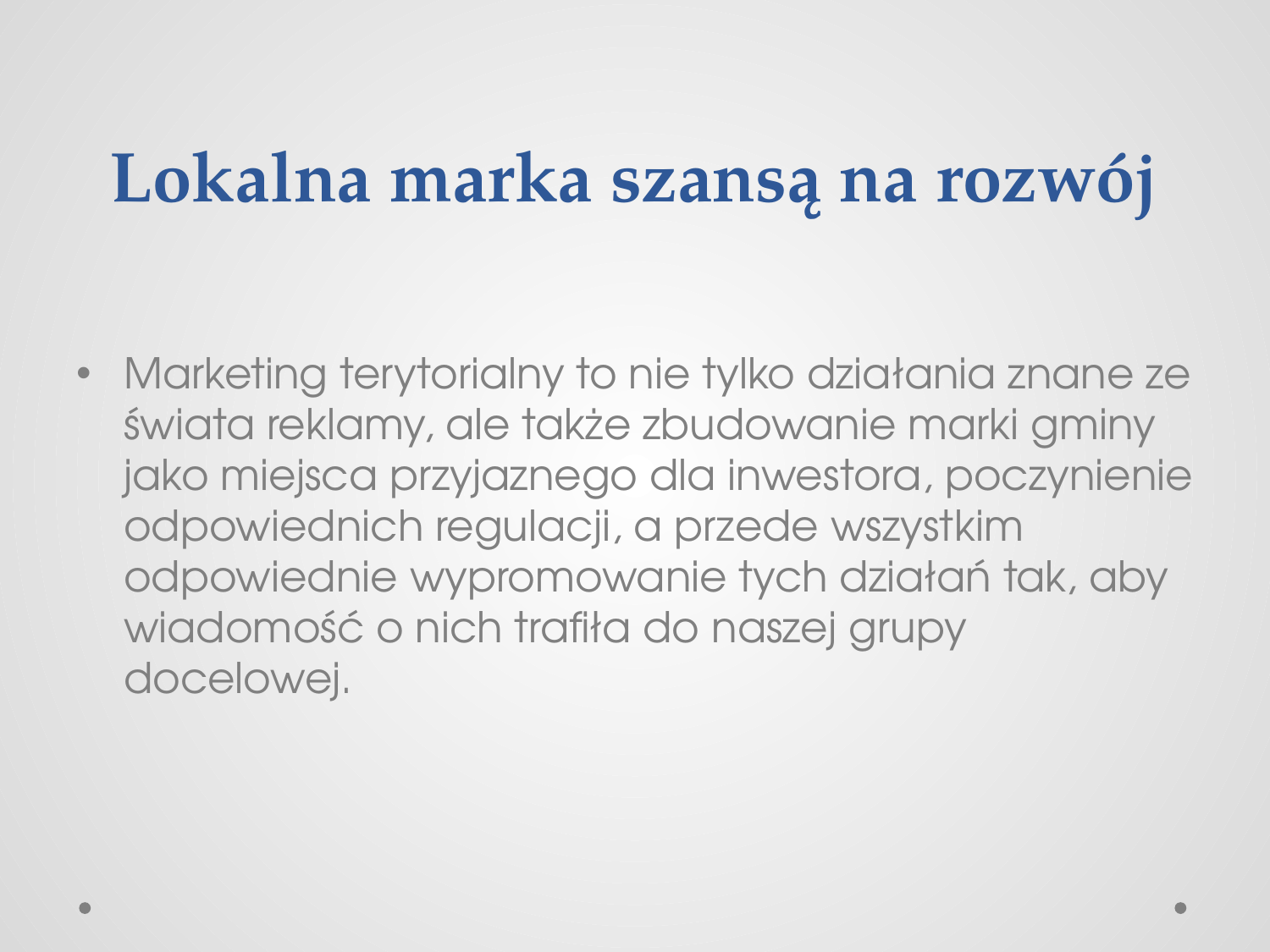

# Lokalna marka szansą na rozwój

Marketing terytorialny to nie tylko działania znane ze świata reklamy, ale także zbudowanie marki gminy jako miejsca przyjaznego dla inwestora, poczynienie odpowiednich regulacji, a przede wszystkim odpowiednie wypromowanie tych działań tak, aby wiadomość o nich trafiła do naszej grupy docelowej.